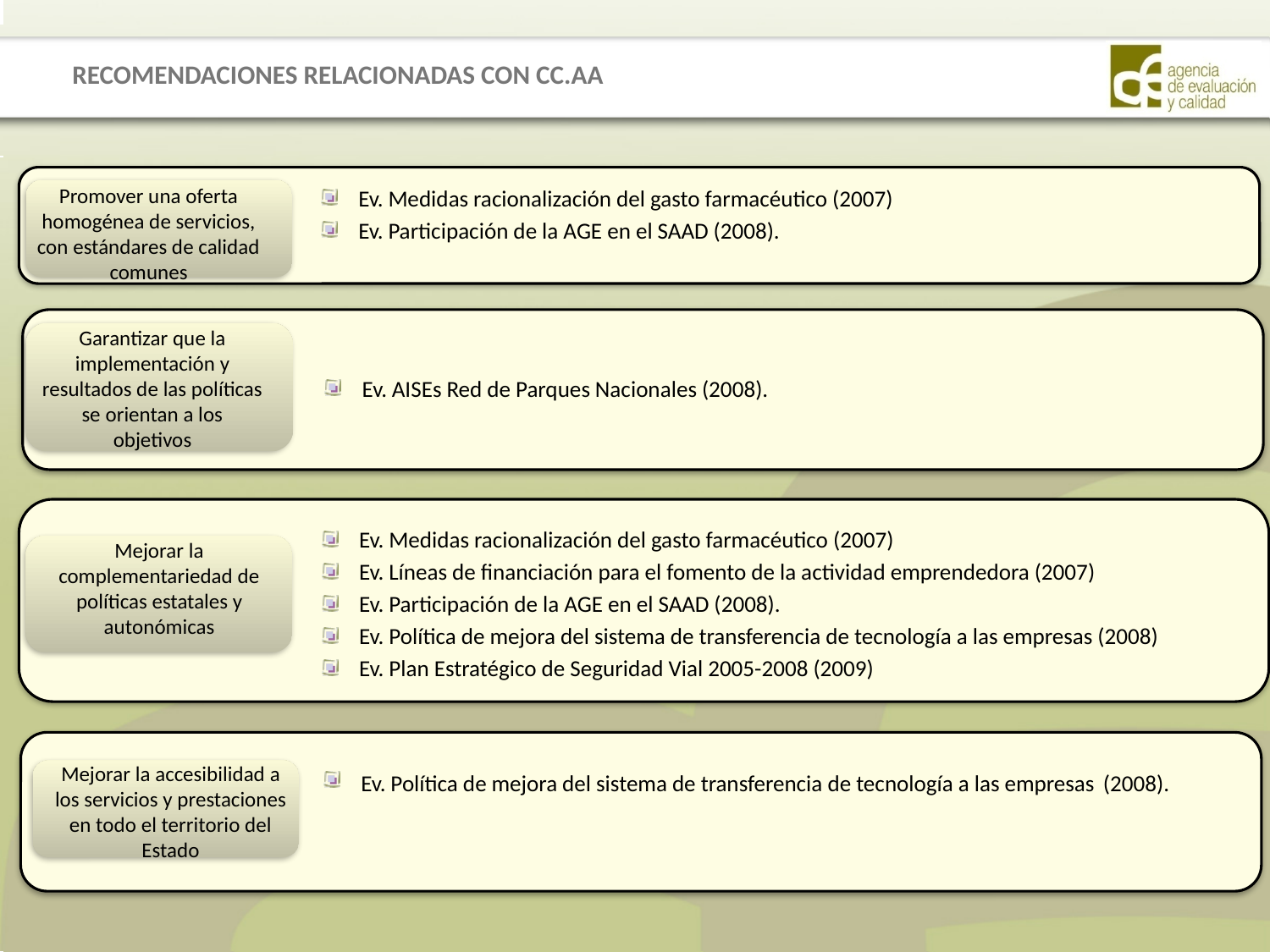

RECOMENDACIONES RELACIONADAS CON CC.AA

Promover una oferta homogénea de servicios, con estándares de calidad
comunes
Ev. Medidas racionalización del gasto farmacéutico (2007)
Ev. Participación de la AGE en el SAAD (2008).

Garantizar que la implementación y resultados de las políticas se orientan a los objetivos

Ev. AISEs Red de Parques Nacionales (2008).

Ev. Medidas racionalización del gasto farmacéutico (2007)
Ev. Líneas de financiación para el fomento de la actividad emprendedora (2007)
Ev. Participación de la AGE en el SAAD (2008).
Ev. Política de mejora del sistema de transferencia de tecnología a las empresas (2008)
Ev. Plan Estratégico de Seguridad Vial 2005-2008 (2009)
Mejorar la complementariedad de políticas estatales y autonómicas

Ev. Política de mejora del sistema de transferencia de tecnología a las empresas (2008).

Mejorar la accesibilidad a los servicios y prestaciones
en todo el territorio del Estado